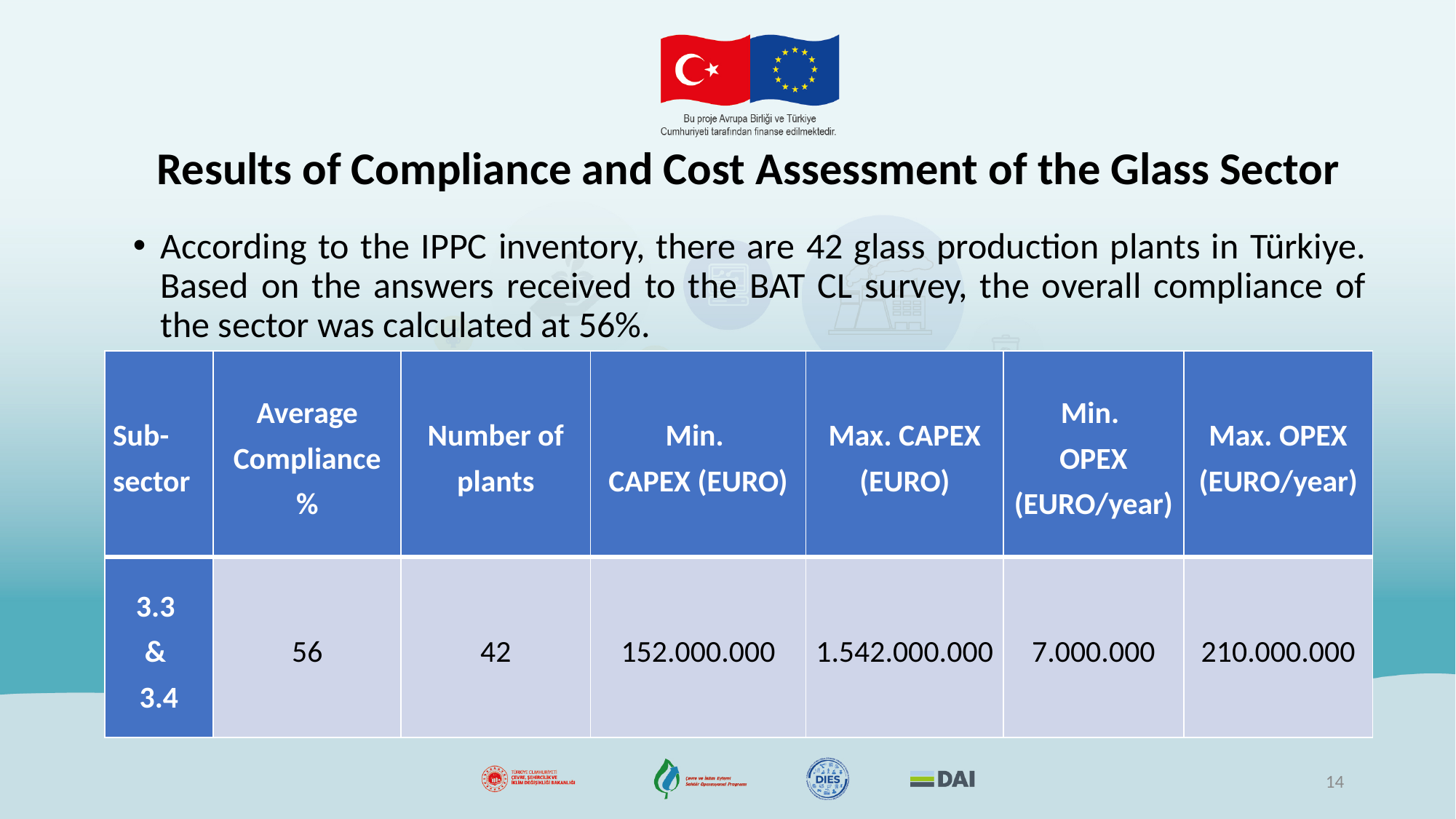

# Results of Compliance and Cost Assessment of the Glass Sector
According to the IPPC inventory, there are 42 glass production plants in Türkiye. Based on the answers received to the BAT CL survey, the overall compliance of the sector was calculated at 56%.
| Sub-sector | Average Compliance % | Number of plants | Min. CAPEX (EURO) | Max. CAPEX (EURO) | Min. OPEX (EURO/year) | Max. OPEX (EURO/year) |
| --- | --- | --- | --- | --- | --- | --- |
| 3.3 & 3.4 | 56 | 42 | 152.000.000 | 1.542.000.000 | 7.000.000 | 210.000.000 |
14